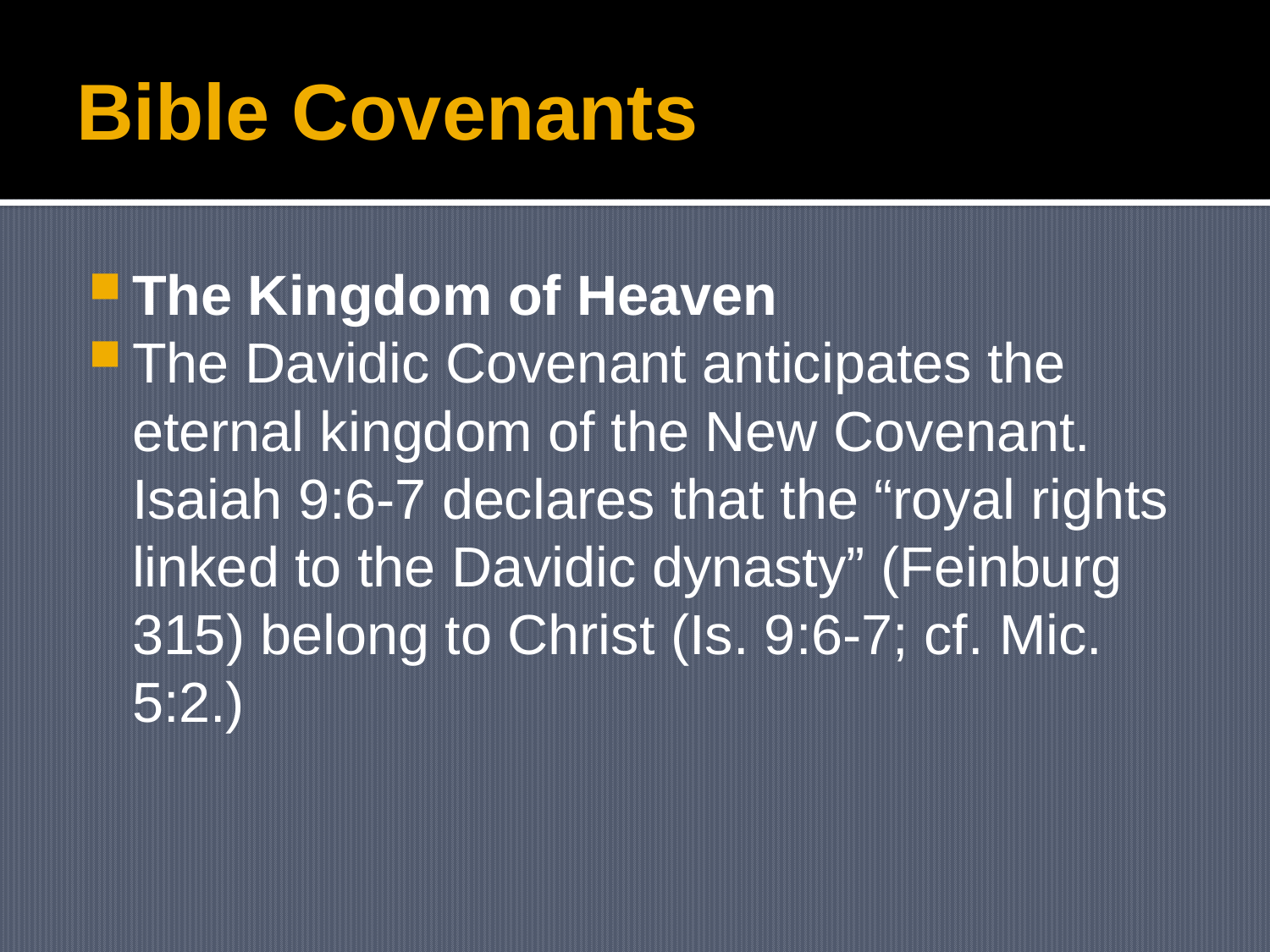

# Bible Covenants
The Kingdom of Heaven
The Davidic Covenant anticipates the eternal kingdom of the New Covenant.  Isaiah 9:6-7 declares that the “royal rights linked to the Davidic dynasty” (Feinburg 315) belong to Christ (Is. 9:6-7; cf. Mic. 5:2.)